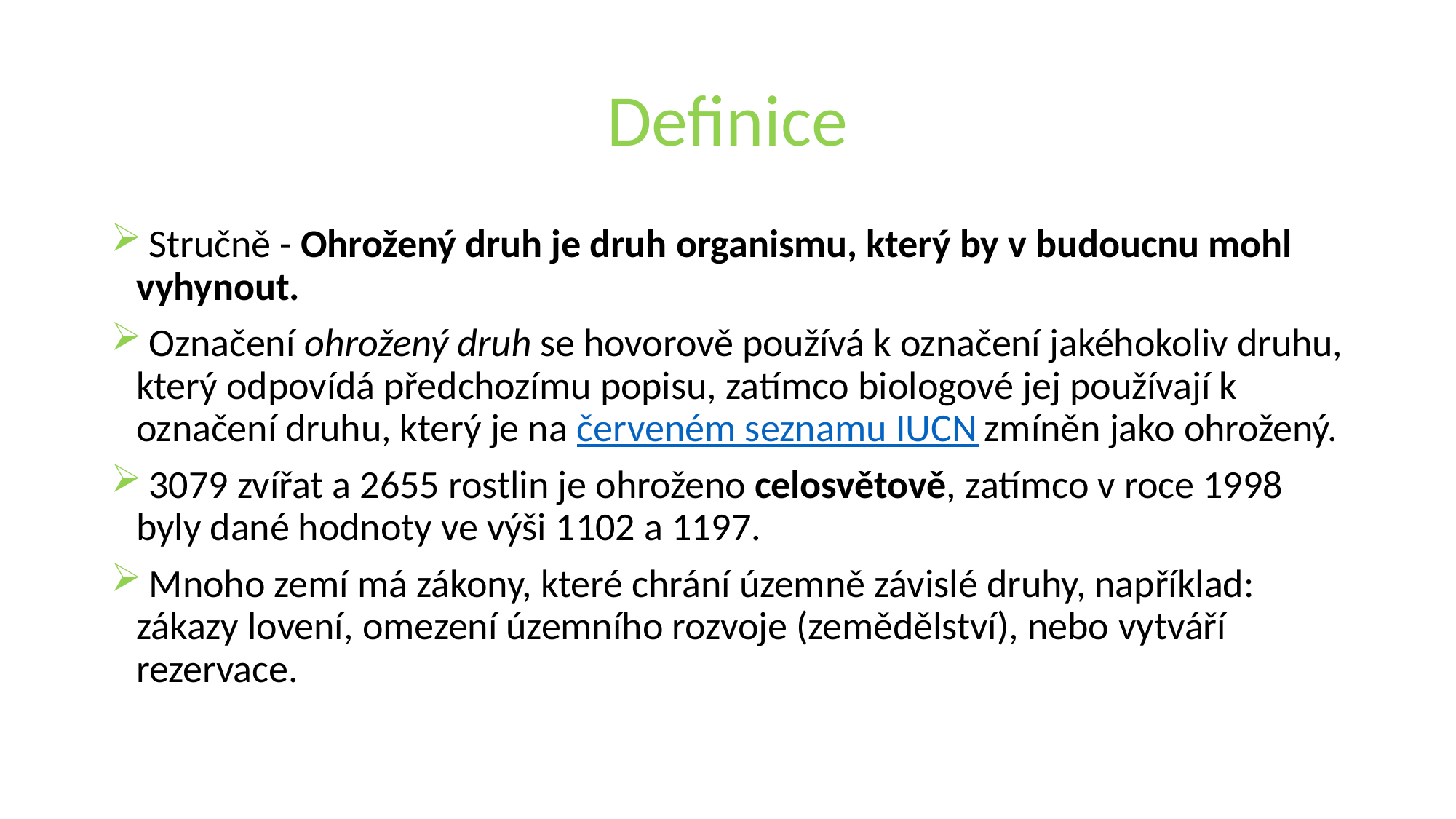

# Definice
 Stručně - Ohrožený druh je druh organismu, který by v budoucnu mohl vyhynout.
 Označení ohrožený druh se hovorově používá k označení jakéhokoliv druhu, který odpovídá předchozímu popisu, zatímco biologové jej používají k označení druhu, který je na červeném seznamu IUCN zmíněn jako ohrožený.
 3079 zvířat a 2655 rostlin je ohroženo celosvětově, zatímco v roce 1998 byly dané hodnoty ve výši 1102 a 1197.
 Mnoho zemí má zákony, které chrání územně závislé druhy, například: zákazy lovení, omezení územního rozvoje (zemědělství), nebo vytváří rezervace.